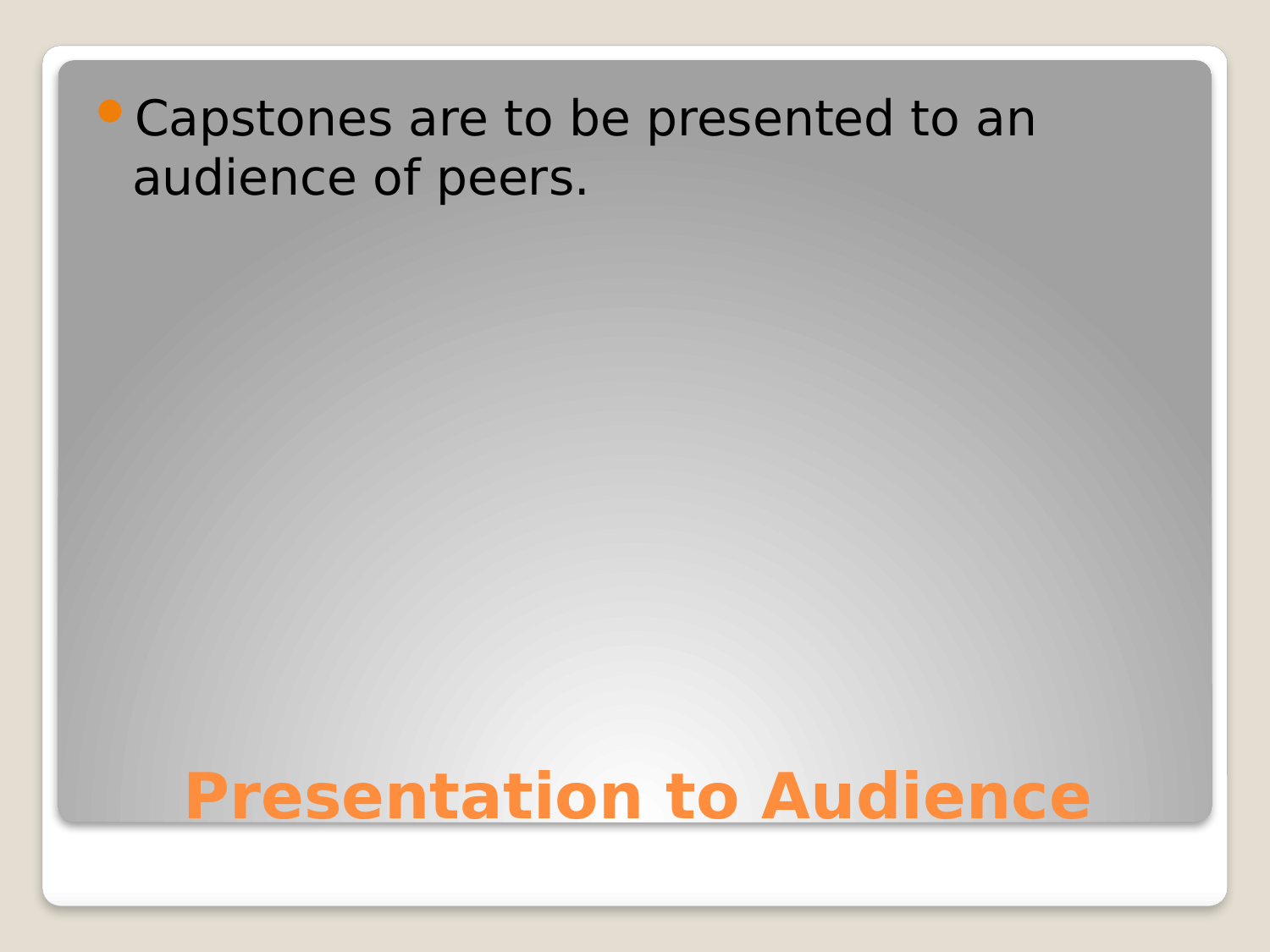

Capstones are to be presented to an audience of peers.
# Presentation to Audience